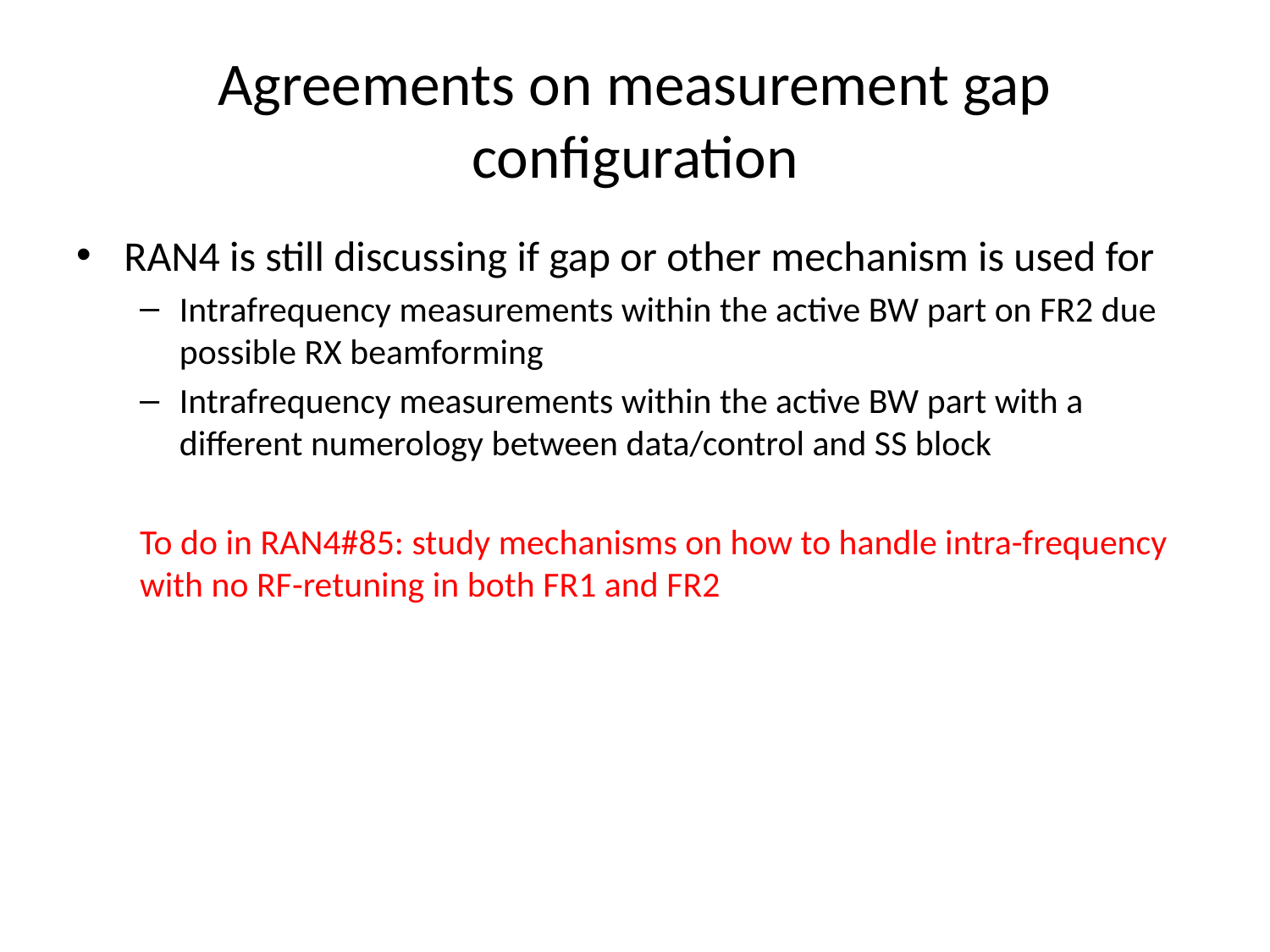

# Agreements on measurement gap configuration
RAN4 is still discussing if gap or other mechanism is used for
Intrafrequency measurements within the active BW part on FR2 due possible RX beamforming
Intrafrequency measurements within the active BW part with a different numerology between data/control and SS block

To do in RAN4#85: study mechanisms on how to handle intra-frequency with no RF-retuning in both FR1 and FR2